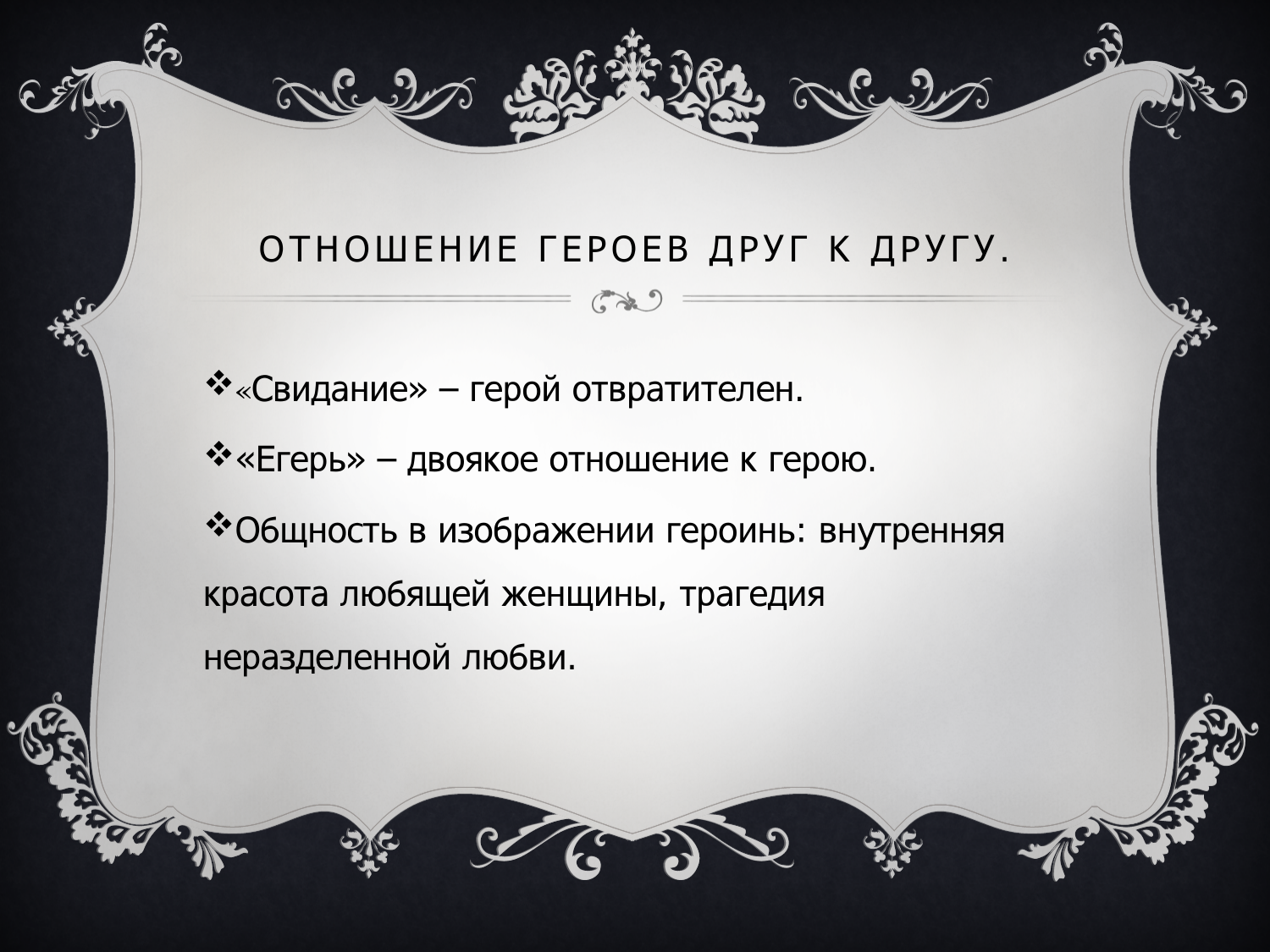

# Отношение героев друг к другу.
«Свидание» – герой отвратителен.
«Егерь» – двоякое отношение к герою.
Общность в изображении героинь: внутренняя красота любящей женщины, трагедия неразделенной любви.